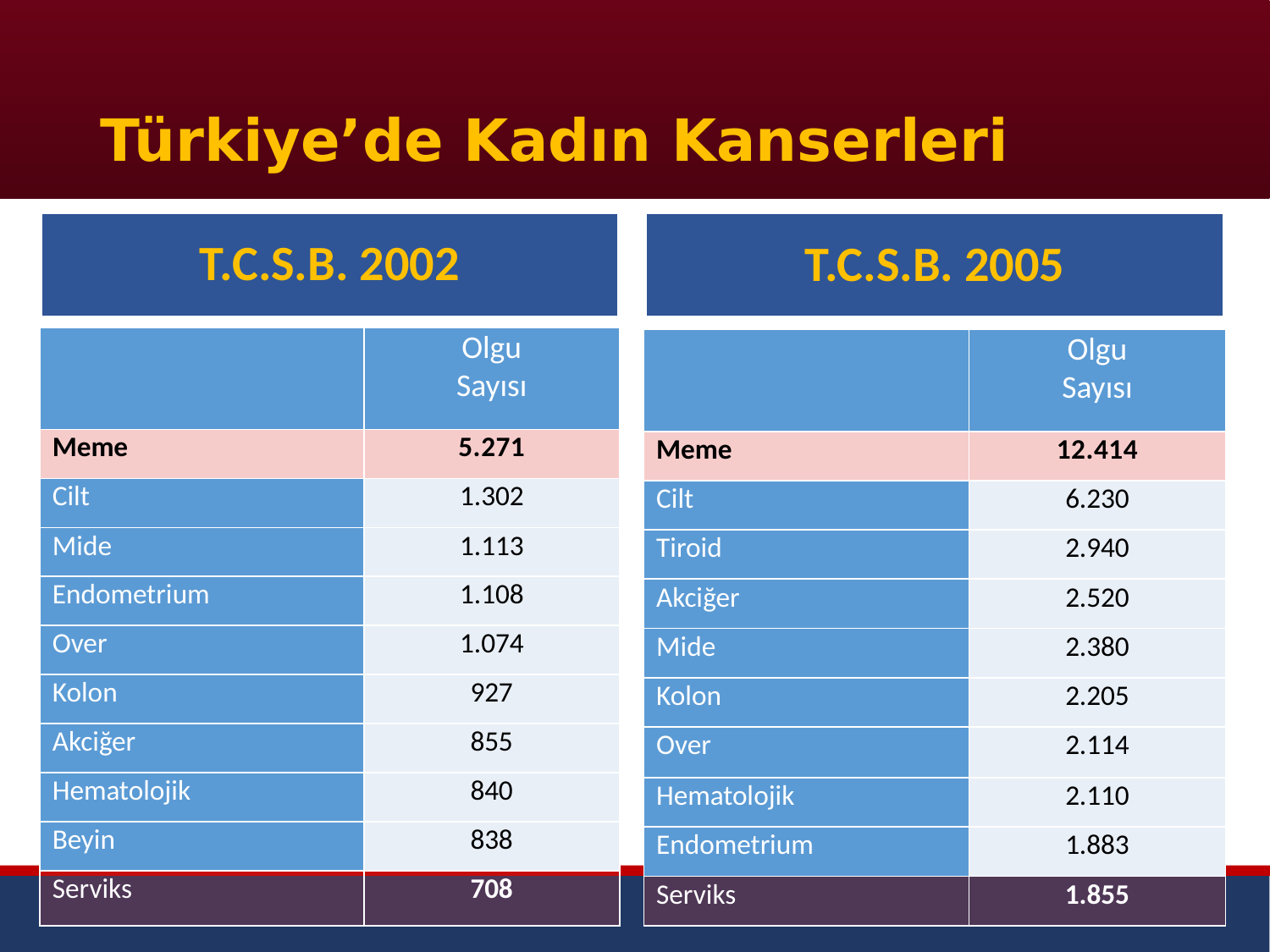

# Türkiye’de Kadın Kanserleri
T.C.S.B. 2002
T.C.S.B. 2005
|  | Olgu Sayısı |
| --- | --- |
| Meme | 5.271 |
| Cilt | 1.302 |
| Mide | 1.113 |
| Endometrium | 1.108 |
| Over | 1.074 |
| Kolon | 927 |
| Akciğer | 855 |
| Hematolojik | 840 |
| Beyin | 838 |
| Serviks | 708 |
|  | Olgu Sayısı |
| --- | --- |
| Meme | 12.414 |
| Cilt | 6.230 |
| Tiroid | 2.940 |
| Akciğer | 2.520 |
| Mide | 2.380 |
| Kolon | 2.205 |
| Over | 2.114 |
| Hematolojik | 2.110 |
| Endometrium | 1.883 |
| Serviks | 1.855 |